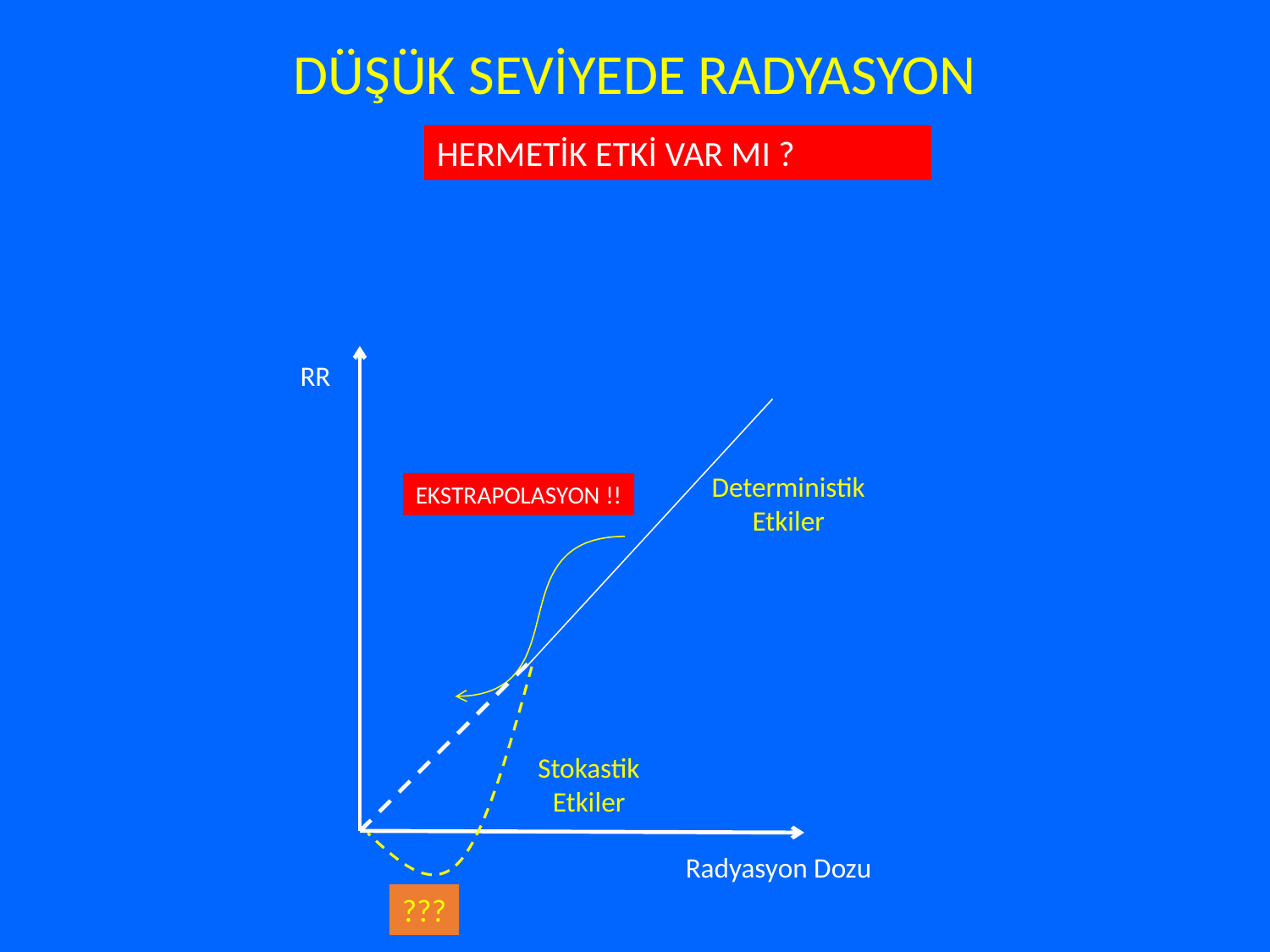

DÜŞÜK SEVİYEDE RADYASYON
HERMETİK ETKİ VAR MI ?
RR

Deterministik
Etkiler
EKSTRAPOLASYON !!

Stokastik
Etkiler
Radyasyon Dozu
???